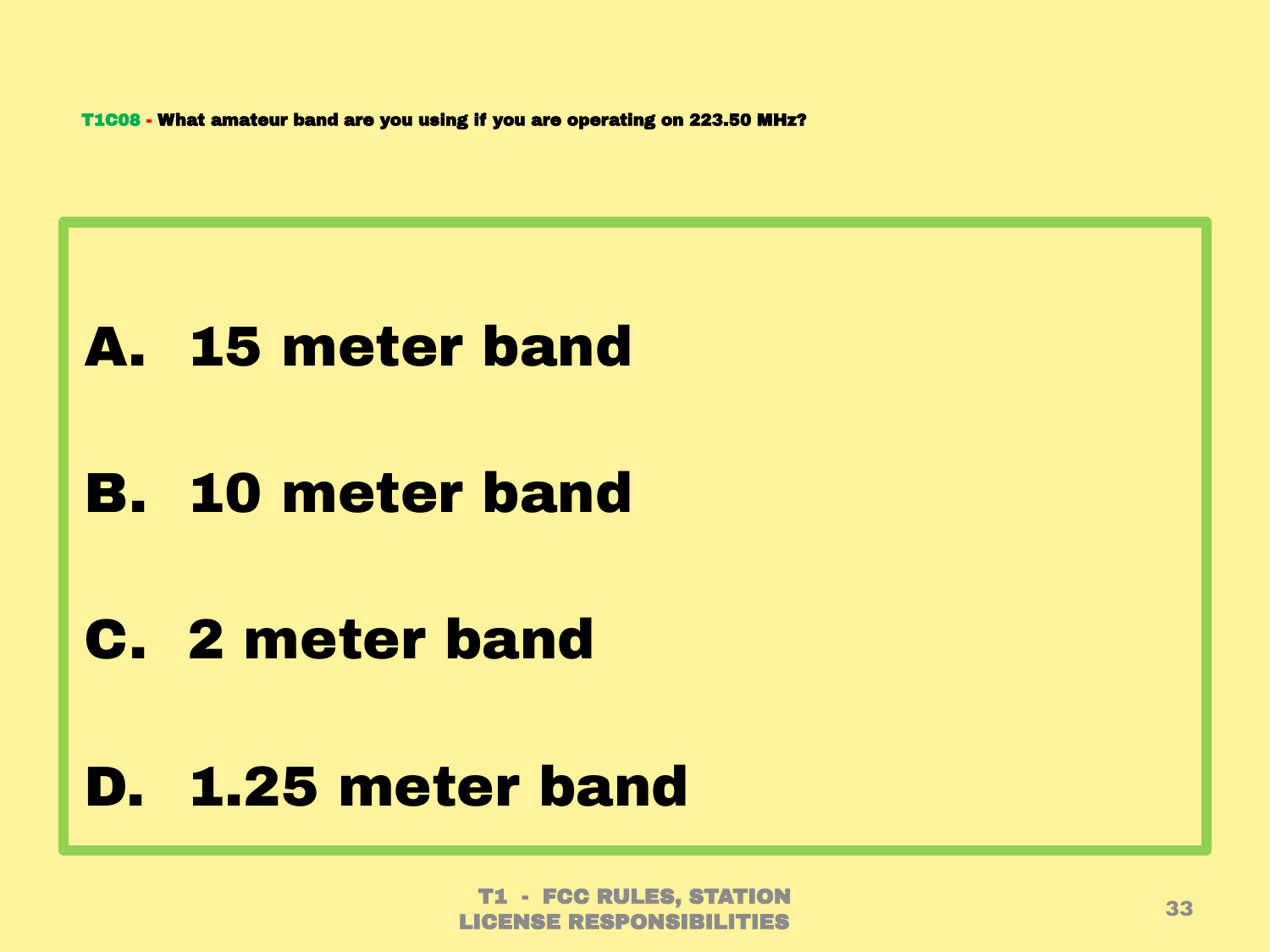

# T1C08 - What amateur band are you using if you are operating on 223.50 MHz?

15 meter band
10 meter band
2 meter band
1.25 meter band

T1  -  FCC RULES, STATION LICENSE RESPONSIBILITIES
33